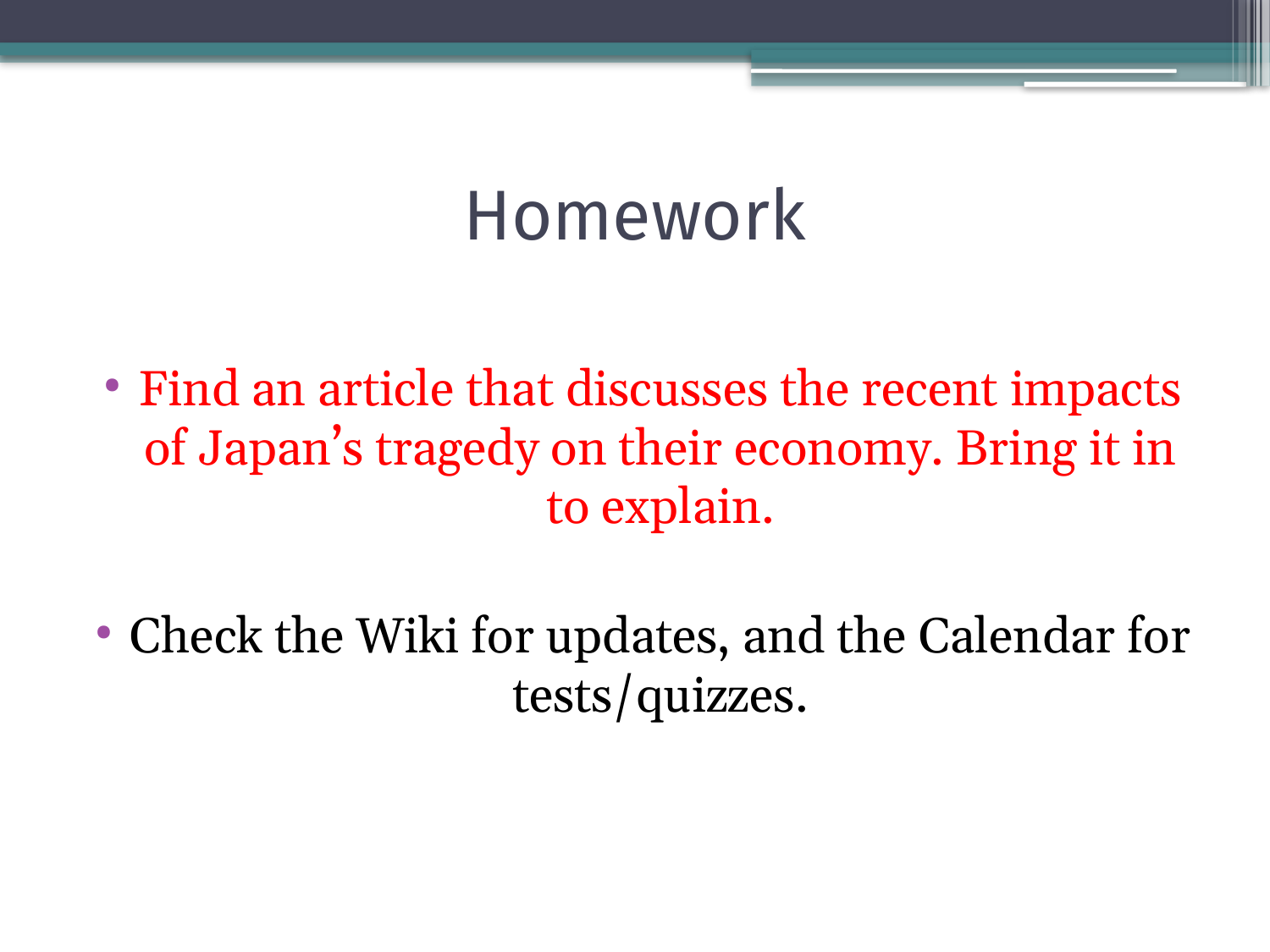

# Homework

Find an article that discusses the recent impacts of Japan’s tragedy on their economy. Bring it in to explain.

Check the Wiki for updates, and the Calendar for tests/quizzes.